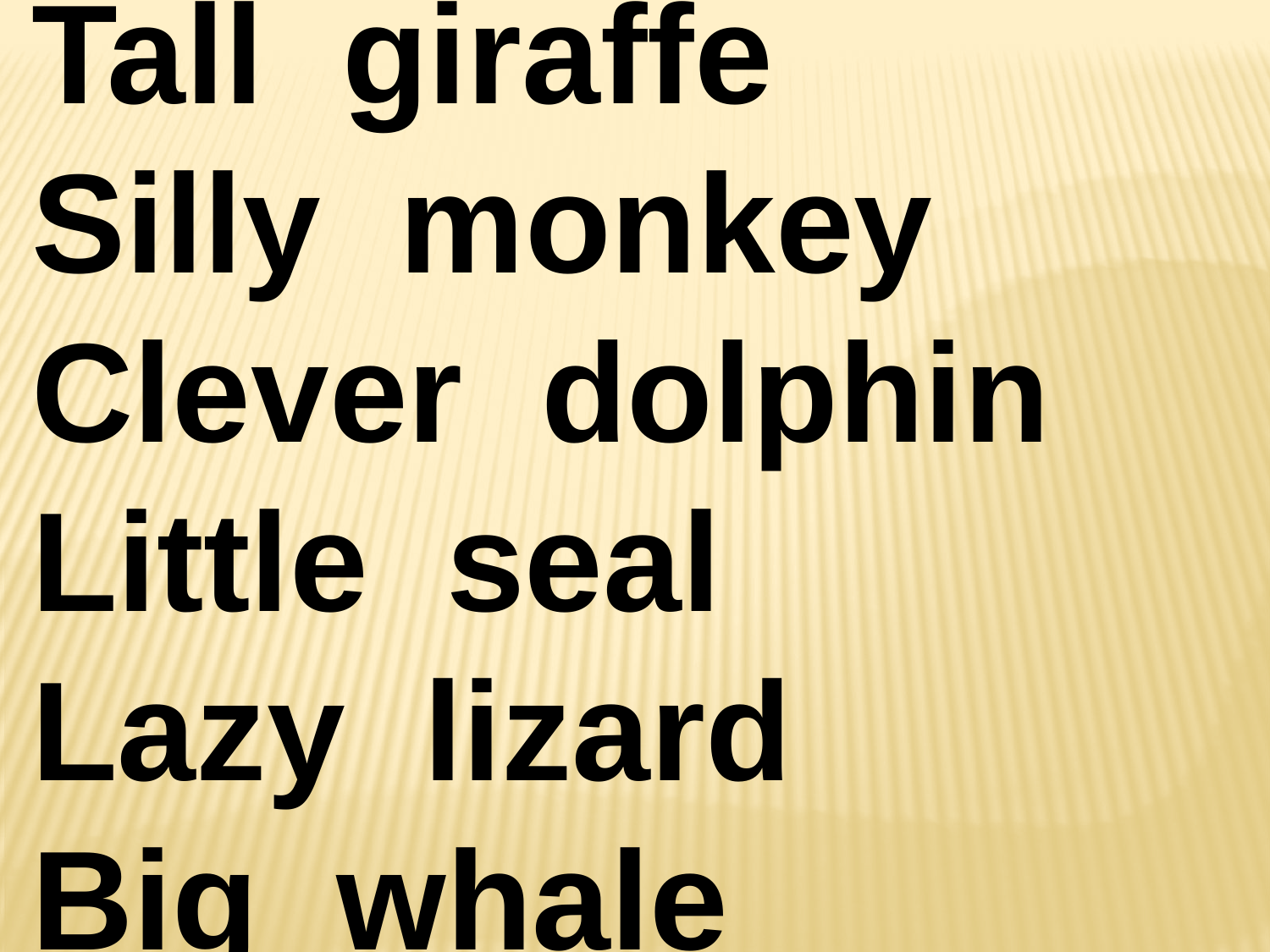

Tall  giraffe
Silly  monkey
Clever  dolphin
Little  seal
Lazy  lizard
Big  whale